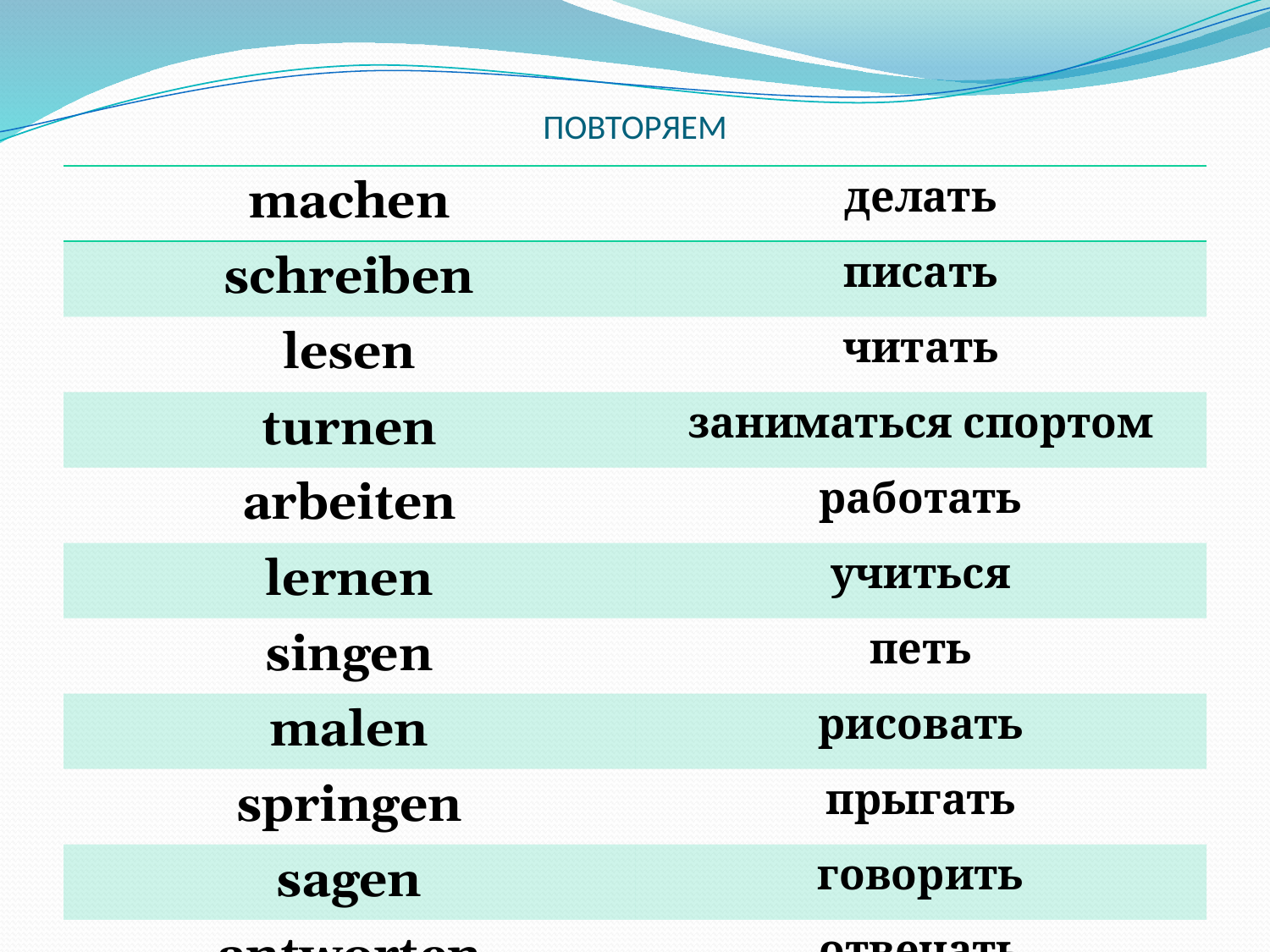

# ПОВТОРЯЕМ
| machen | делать |
| --- | --- |
| schreiben | писать |
| lesen | читать |
| turnen | заниматься спортом |
| arbeiten | работать |
| lernen | учиться |
| singen | петь |
| malen | рисовать |
| springen | прыгать |
| sagen | говорить |
| antworten | отвечать |
|  |  |